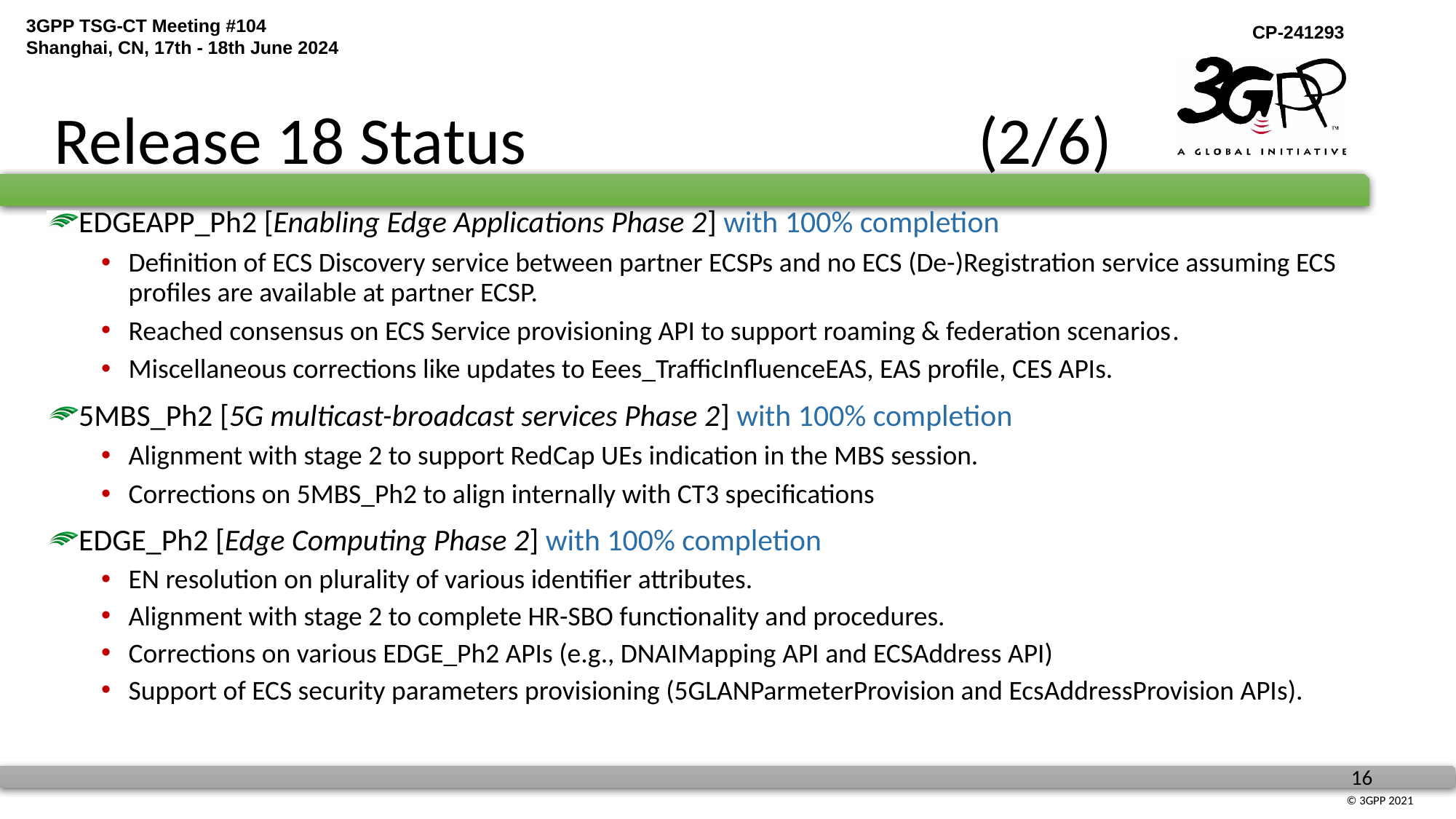

# Release 18 Status                              (2/6)
EDGEAPP_Ph2 [Enabling Edge Applications Phase 2] with 100% completion
Definition of ECS Discovery service between partner ECSPs and no ECS (De-)Registration service assuming ECS profiles are available at partner ECSP.
Reached consensus on ECS Service provisioning API to support roaming & federation scenarios.
Miscellaneous corrections like updates to Eees_TrafficInfluenceEAS, EAS profile, CES APIs.
5MBS_Ph2 [5G multicast-broadcast services Phase 2] with 100% completion
Alignment with stage 2 to support RedCap UEs indication in the MBS session.
Corrections on 5MBS_Ph2 to align internally with CT3 specifications
EDGE_Ph2 [Edge Computing Phase 2] with 100% completion
EN resolution on plurality of various identifier attributes.
Alignment with stage 2 to complete HR-SBO functionality and procedures.
Corrections on various EDGE_Ph2 APIs (e.g., DNAIMapping API and ECSAddress API)
Support of ECS security parameters provisioning (5GLANParmeterProvision and EcsAddressProvision APIs).